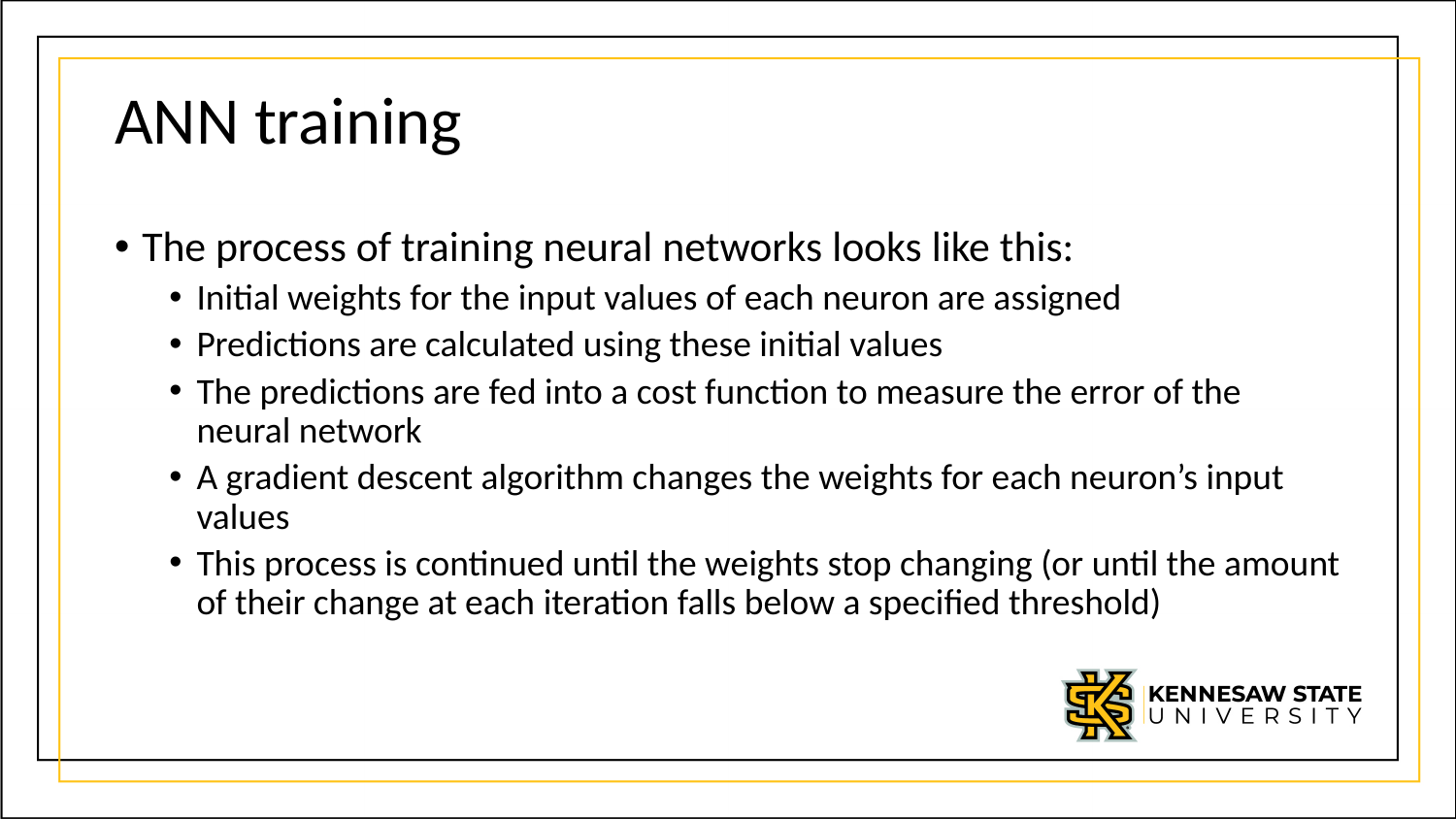

# ANN training
The process of training neural networks looks like this:
Initial weights for the input values of each neuron are assigned
Predictions are calculated using these initial values
The predictions are fed into a cost function to measure the error of the neural network
A gradient descent algorithm changes the weights for each neuron’s input values
This process is continued until the weights stop changing (or until the amount of their change at each iteration falls below a specified threshold)